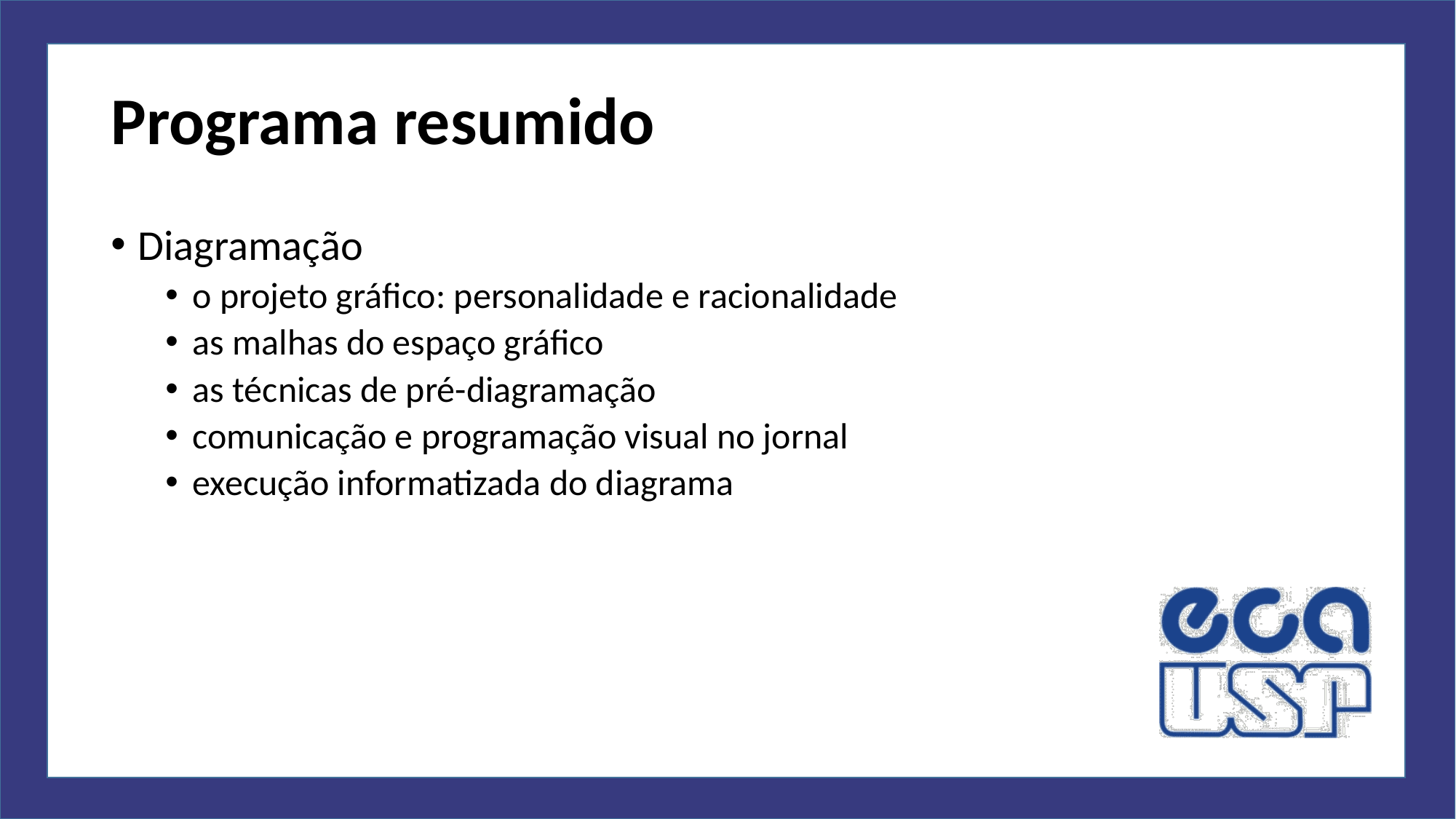

# Programa resumido
Diagramação
o projeto gráfico: personalidade e racionalidade
as malhas do espaço gráfico
as técnicas de pré-diagramação
comunicação e programação visual no jornal
execução informatizada do diagrama